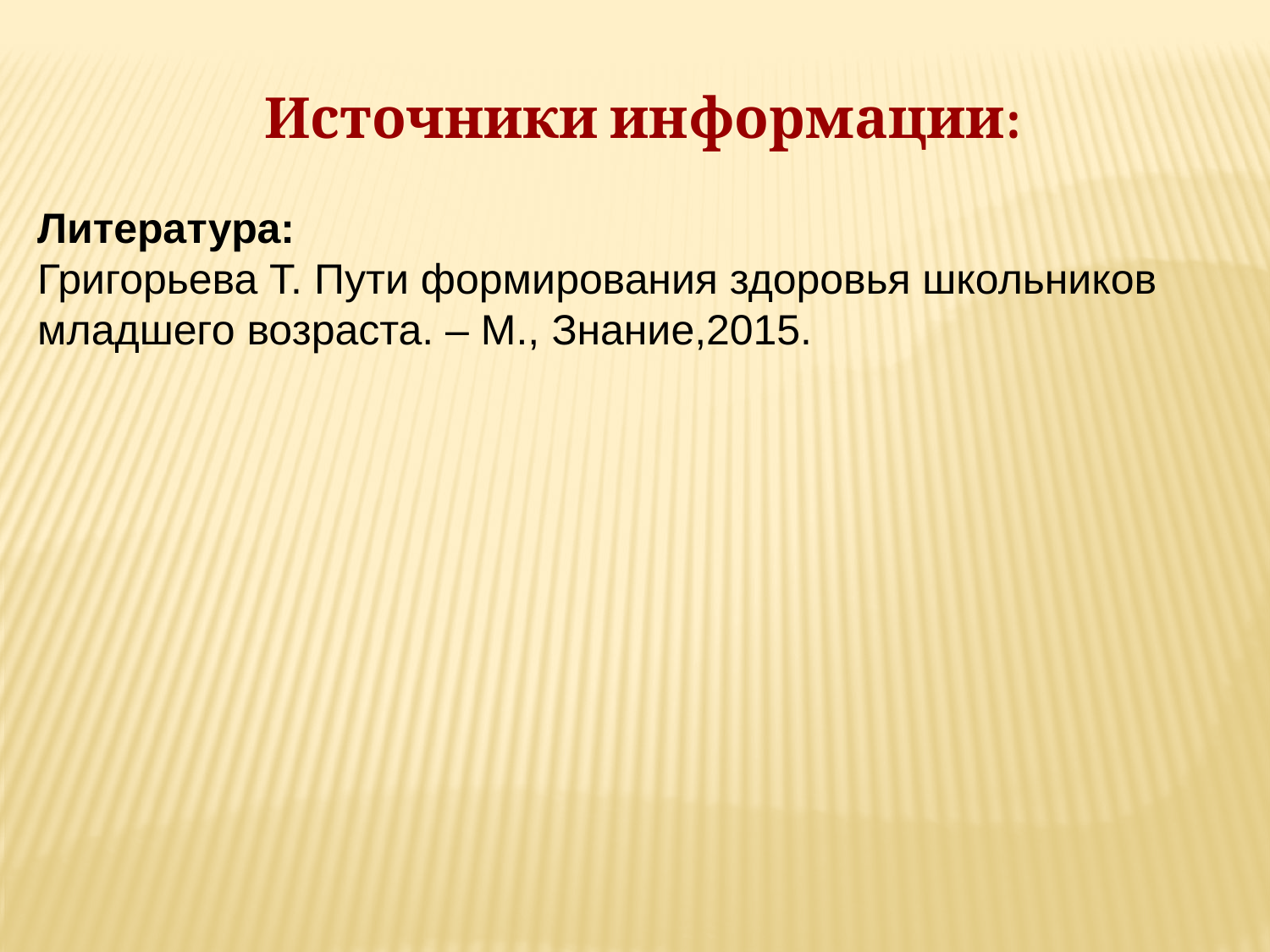

Источники информации:

Литература:
Григорьева Т. Пути формирования здоровья школьников младшего возраста. – М., Знание,2015.